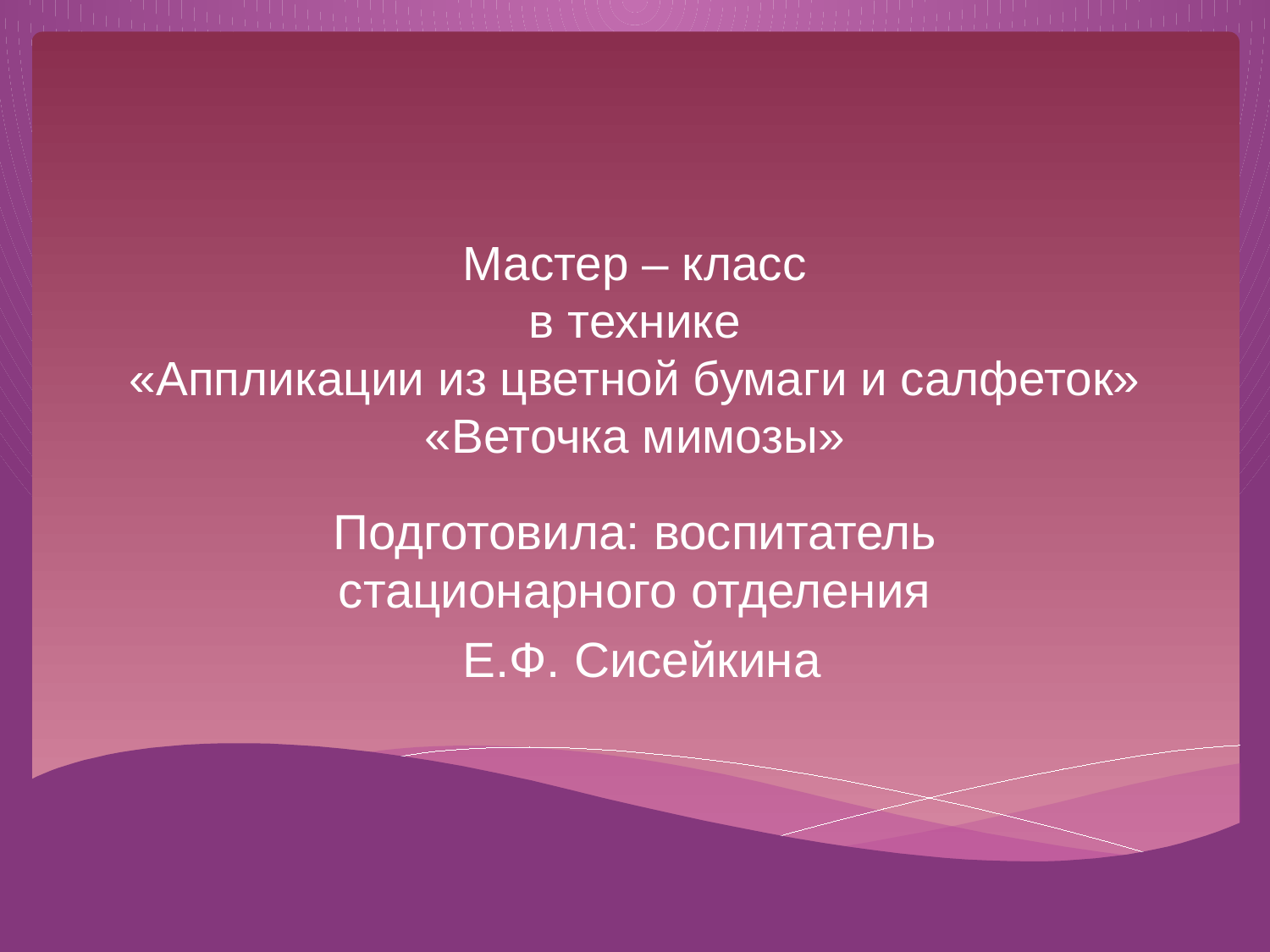

# Мастер – класс в технике «Аппликации из цветной бумаги и салфеток» «Веточка мимозы»
Подготовила: воспитатель стационарного отделения
 Е.Ф. Сисейкина